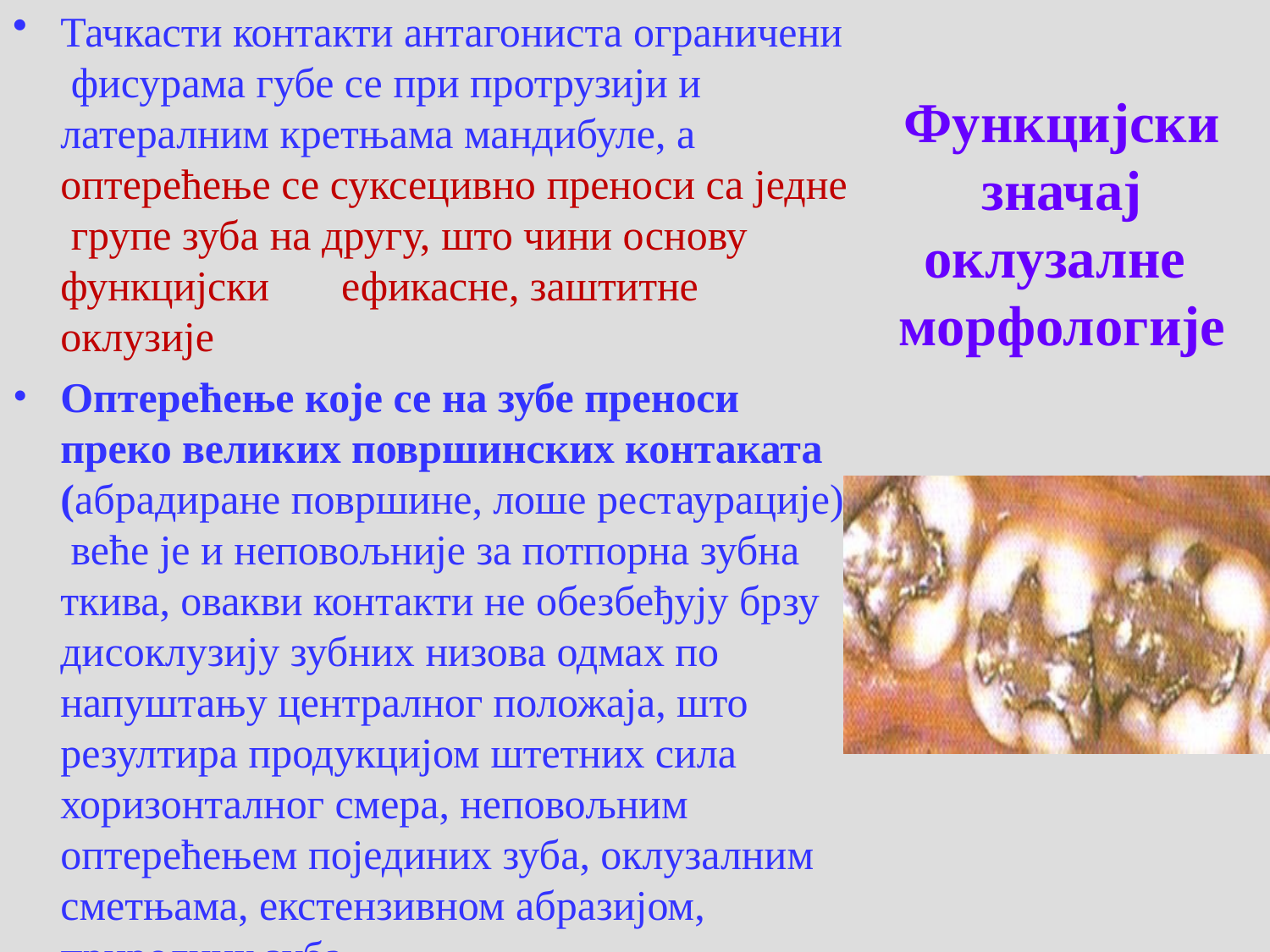

Тачкасти контакти антагониста ограничени  фисурама губе се при протрузији и  латералним кретњама мандибуле, а  оптерећење се суксецивно преноси са једне  групе зуба на другу, што чини основу
функцијски	ефикасне, заштитне оклузије
Оптерећење које се на зубе преноси  преко великих површинских контаката  (абрадиране површине, лоше рестаурације)  веће је и неповољније за потпорна зубна  ткива, овакви контакти не обезбеђују брзу  дисоклузију зубних низова одмах по  напуштању централног положаја, што  резултира продукцијом штетних сила  хоризонталног смера, неповољним  оптерећењем појединих зуба, оклузалним  сметњама, екстензивном абразијом,  природних зуба
# Функцијски  значај  оклузалне  морфологије